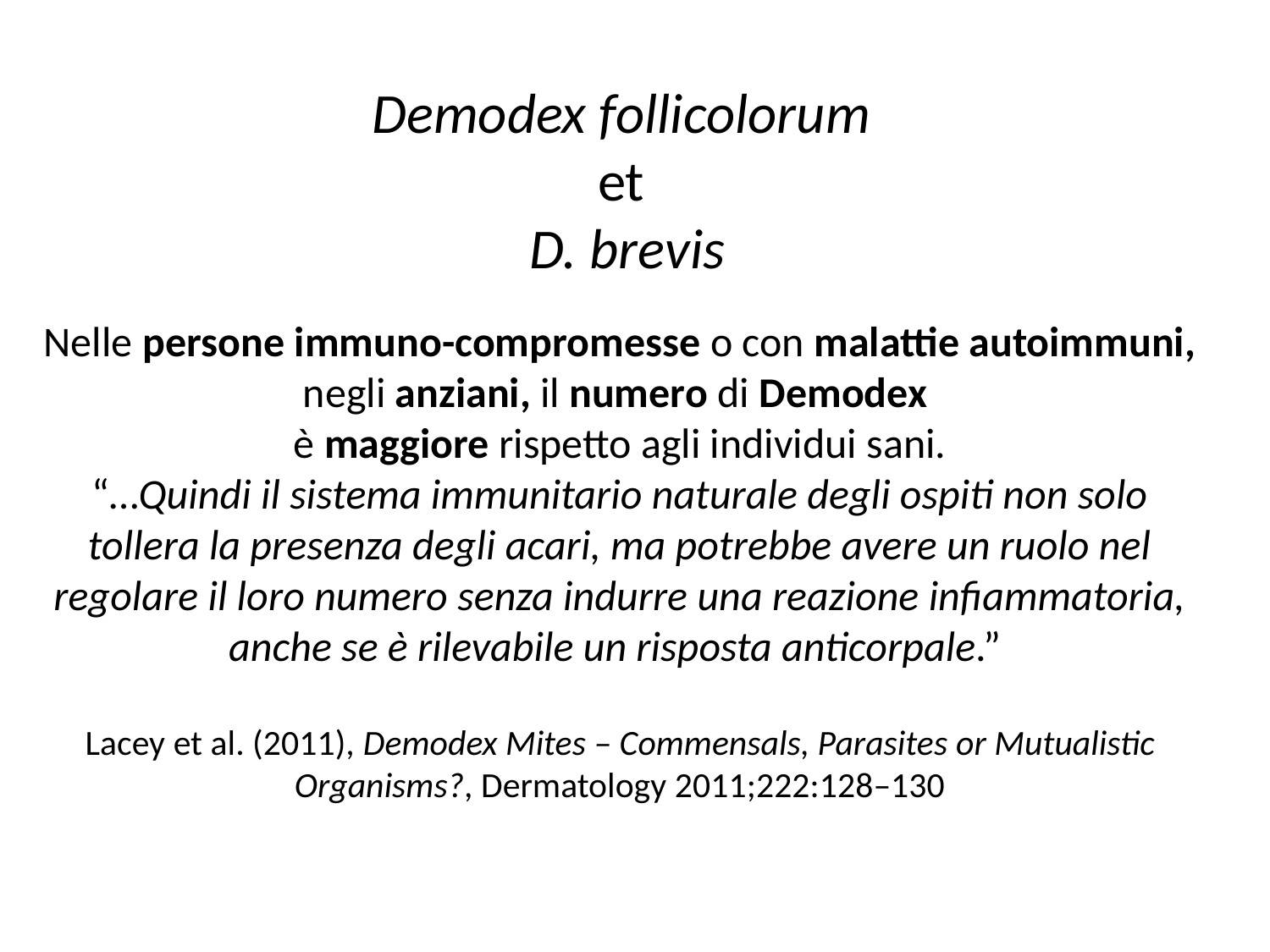

Demodex follicolorum
et
D. brevis
Nelle persone immuno-compromesse o con malattie autoimmuni, negli anziani, il numero di Demodex
è maggiore rispetto agli individui sani.
“…Quindi il sistema immunitario naturale degli ospiti non solo tollera la presenza degli acari, ma potrebbe avere un ruolo nel regolare il loro numero senza indurre una reazione infiammatoria, anche se è rilevabile un risposta anticorpale.”

Lacey et al. (2011), Demodex Mites – Commensals, Parasites or Mutualistic Organisms?, Dermatology 2011;222:128–130